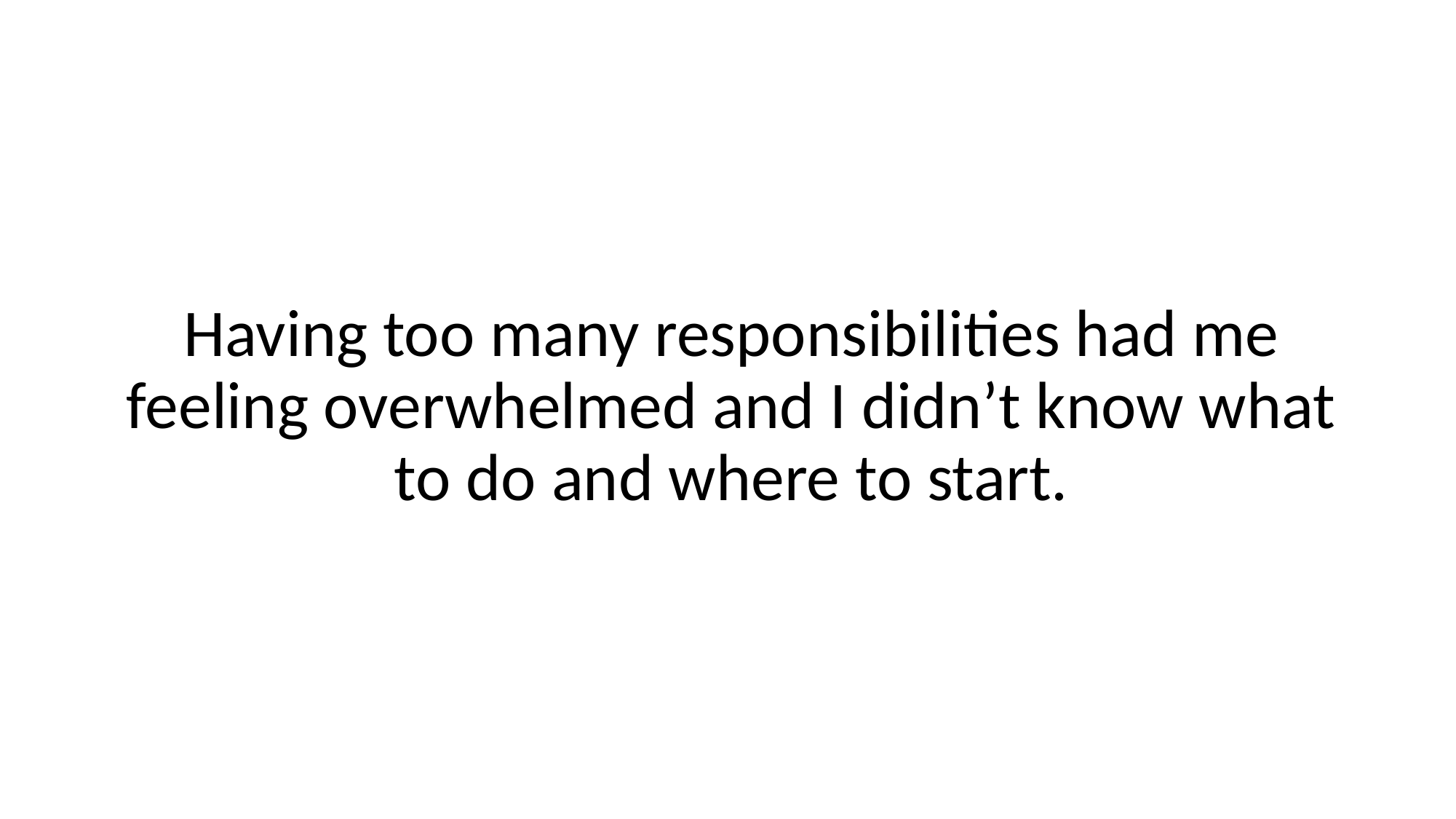

Having too many responsibilities had me feeling overwhelmed and I didn’t know what to do and where to start.